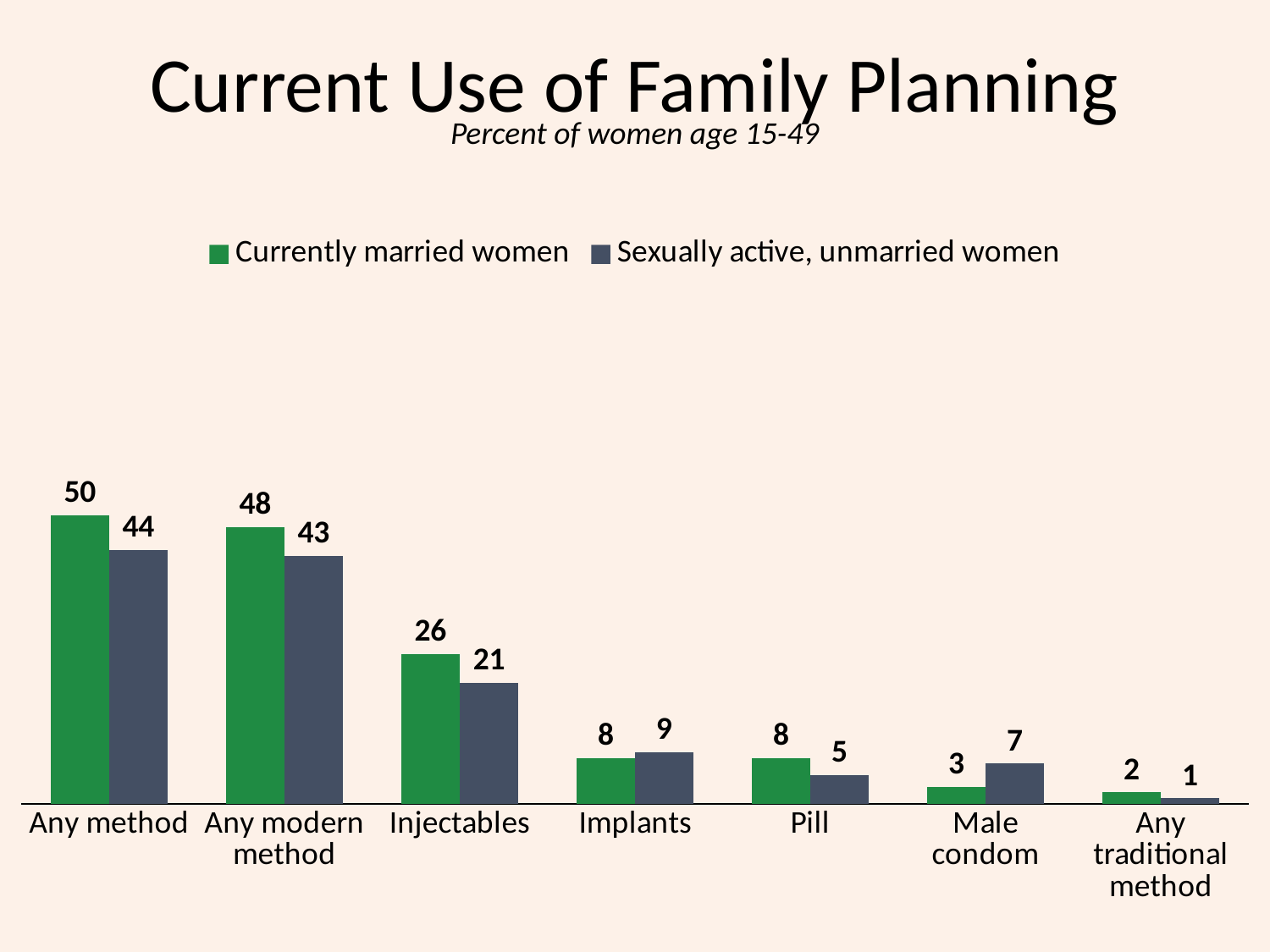

# Current Use of Family Planning
Percent of women age 15-49

### Chart

| Category | Currently married women | Sexually active, unmarried women |
|---|---|---|
| Any method | 50.0 | 44.0 |
| Any modern method | 48.0 | 43.0 |
| Injectables | 26.0 | 21.0 |
| Implants | 8.0 | 9.0 |
| Pill | 8.0 | 5.0 |
| Male condom | 3.0 | 7.0 |
| Any traditional method | 2.0 | 1.0 |